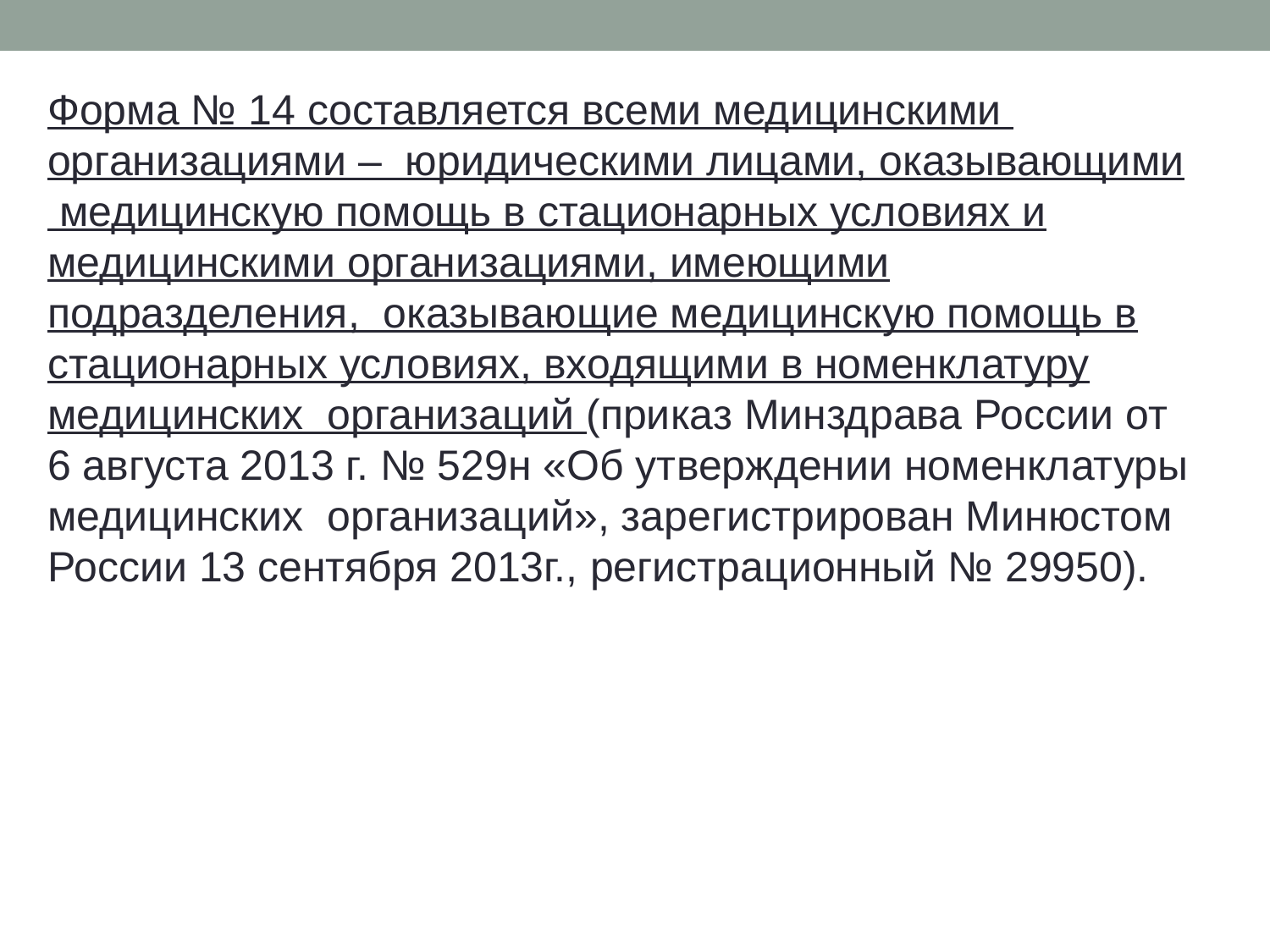

Форма № 14 составляется всеми медицинскими  организациями –  юридическими лицами, оказывающими  медицинскую помощь в стационарных условиях и медицинскими организациями, имеющими подразделения,  оказывающие медицинскую помощь в стационарных условиях, входящими в номенклатуру медицинских  организаций (приказ Минздрава России от 6 августа 2013 г. № 529н «Об утверждении номенклатуры медицинских  организаций», зарегистрирован Минюстом России 13 сентября 2013г., регистрационный № 29950).